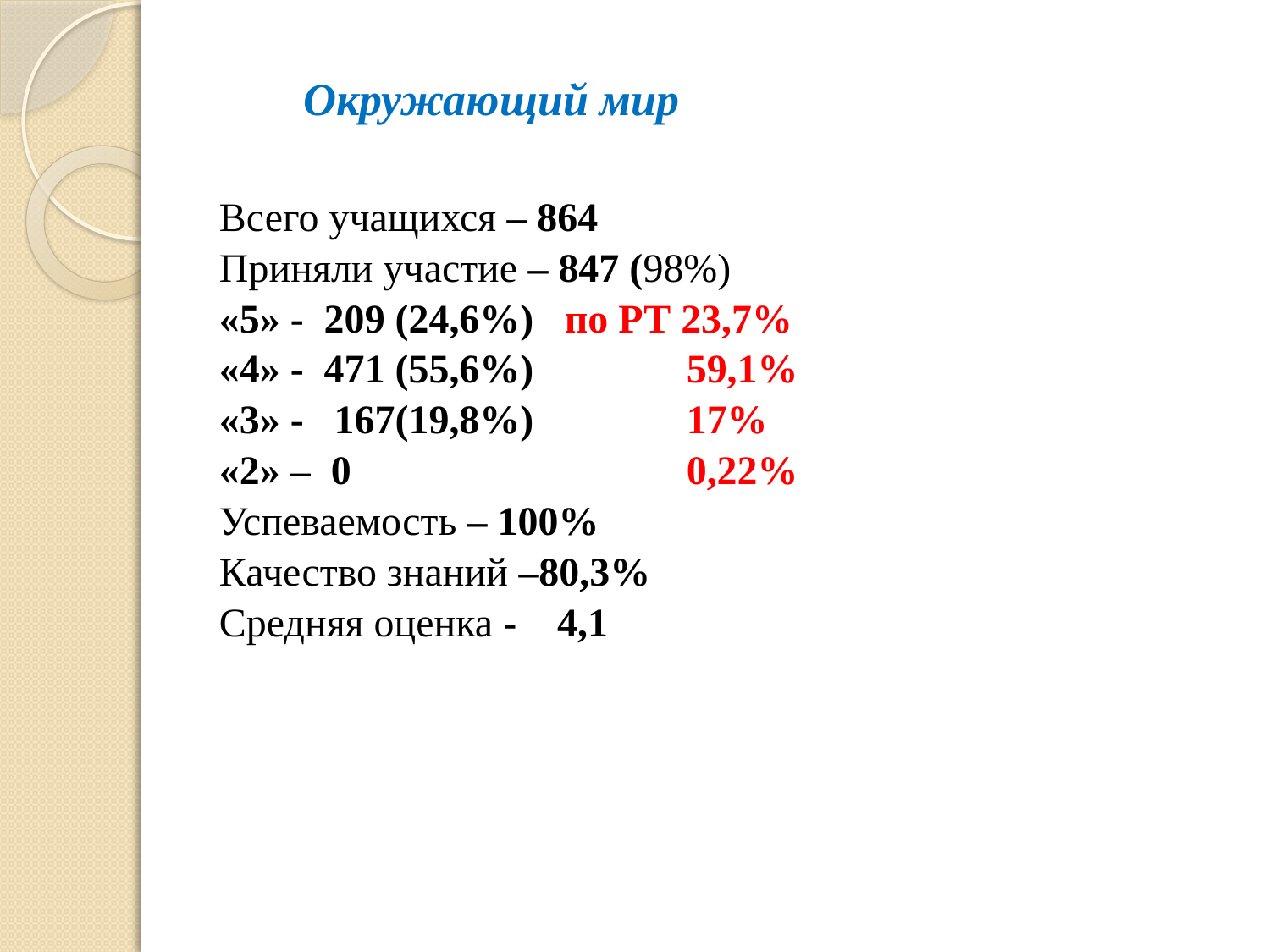

Окружающий мир

Всего учащихся – 864
Приняли участие – 847 (98%)
«5» -  209 (24,6%)   по РТ 23,7%
«4» -  471 (55,6%)               59,1%
«3» -   167(19,8%)               17%
«2» –  0                                 0,22%
Успеваемость – 100%
Качество знаний –80,3%
Средняя оценка -    4,1
#